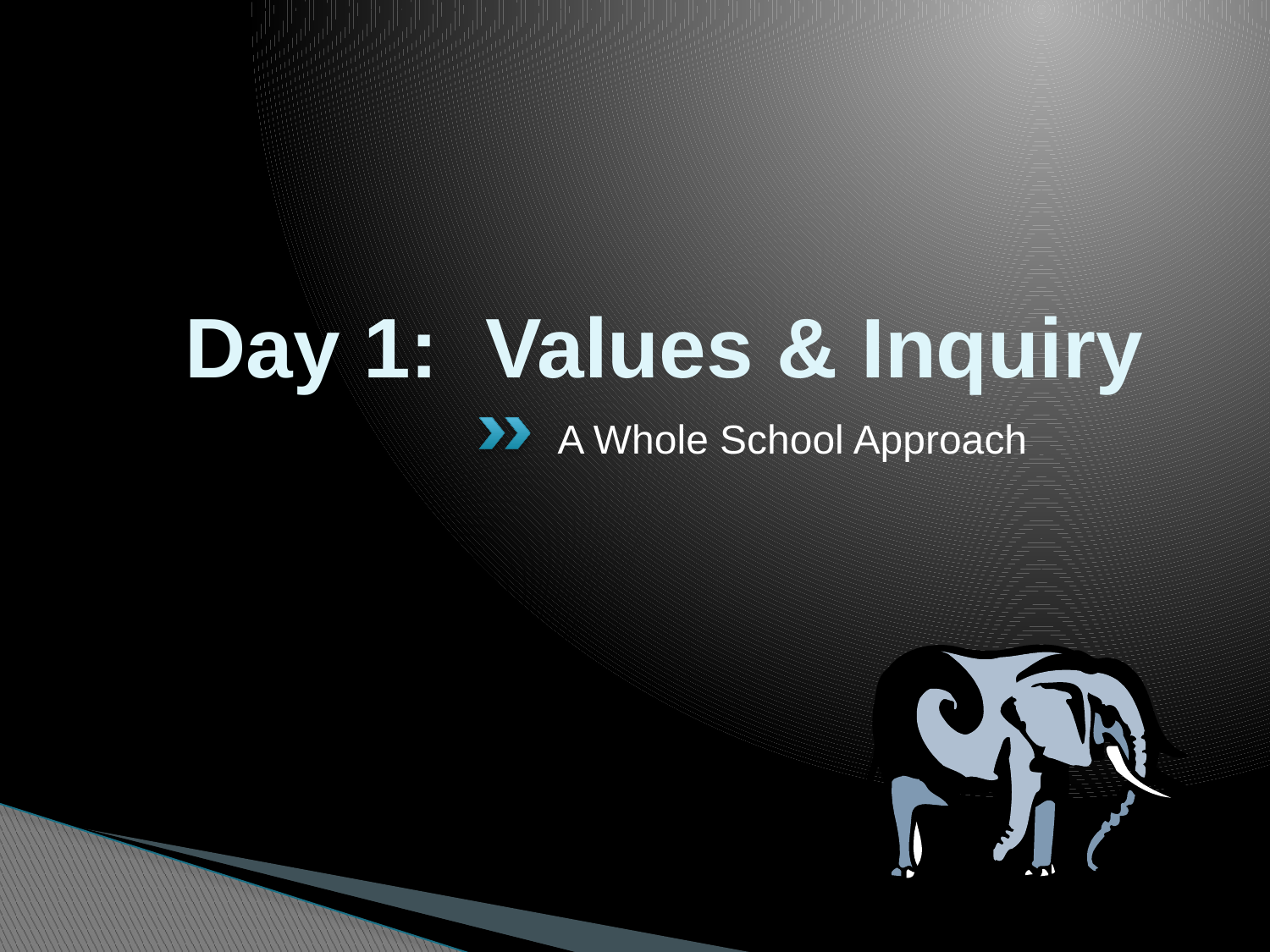

# Day 1:  Values & Inquiry
A Whole School Approach